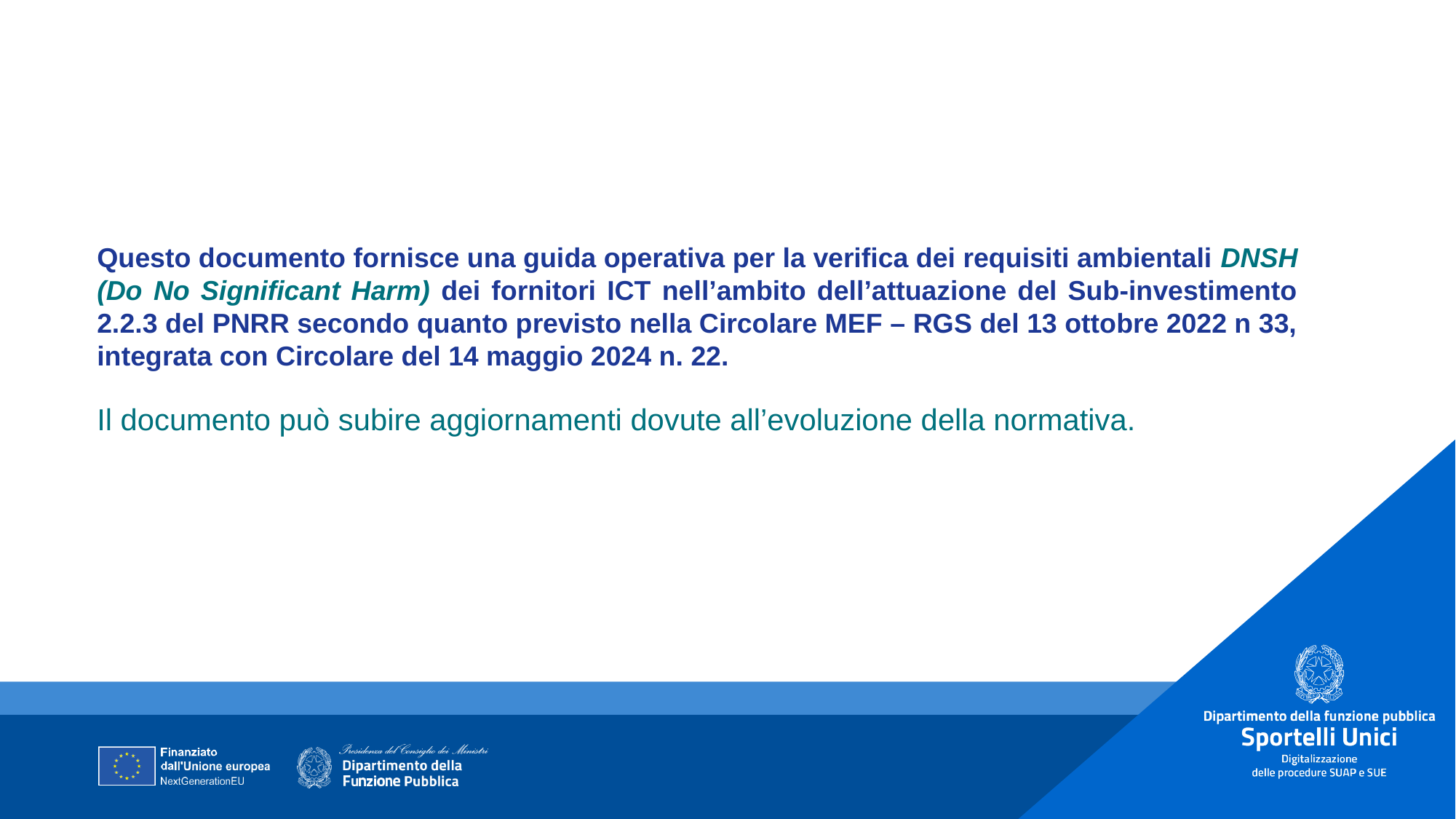

Questo documento fornisce una guida operativa per la verifica dei requisiti ambientali DNSH (Do No Significant Harm) dei fornitori ICT nell’ambito dell’attuazione del Sub-investimento 2.2.3 del PNRR secondo quanto previsto nella Circolare MEF – RGS del 13 ottobre 2022 n 33, integrata con Circolare del 14 maggio 2024 n. 22.

Il documento può subire aggiornamenti dovute all’evoluzione della normativa.